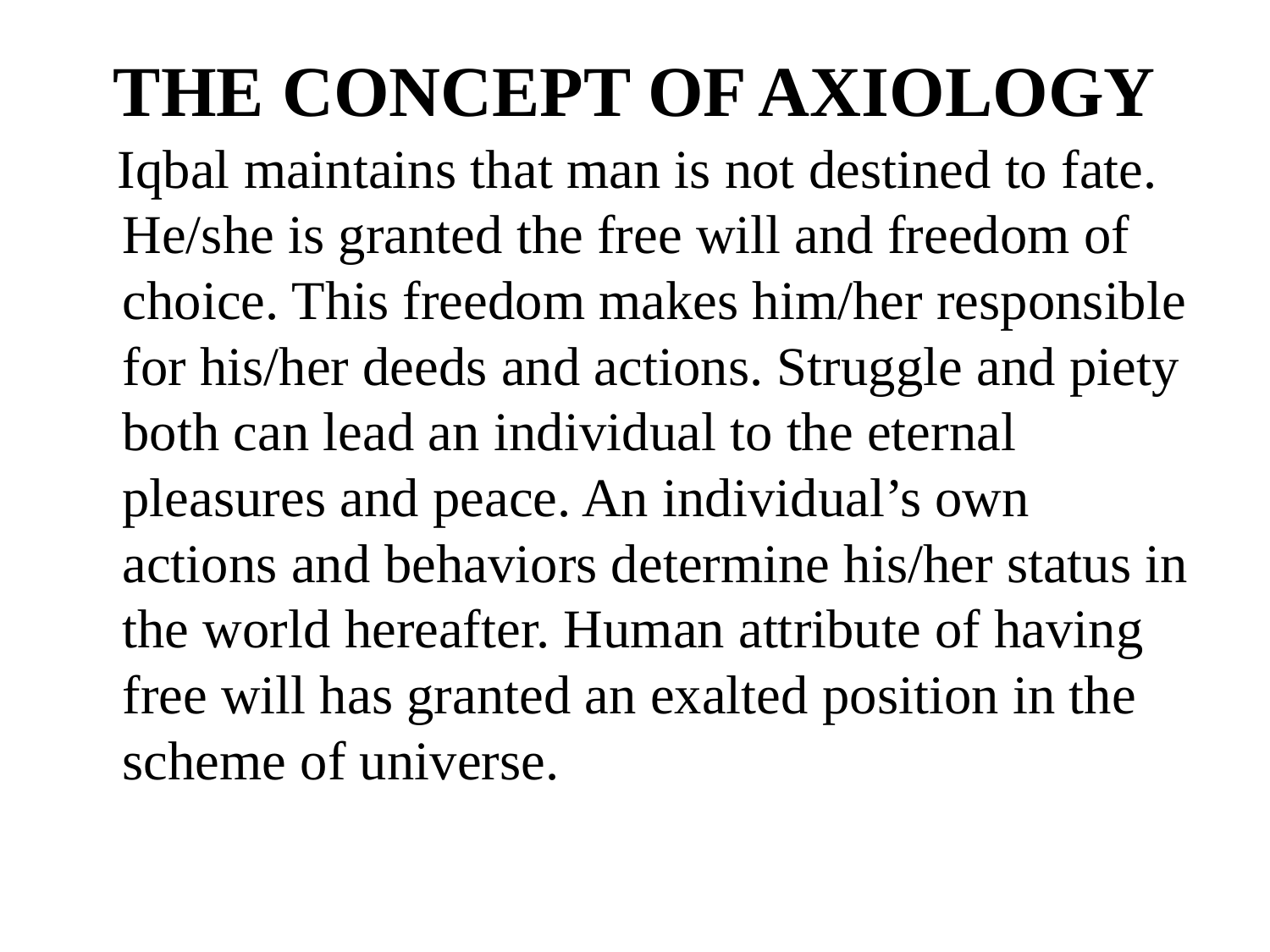

# THE CONCEPT OF AXIOLOGY
   Iqbal maintains that man is not destined to fate. He/she is granted the free will and freedom of choice. This freedom makes him/her responsible for his/her deeds and actions. Struggle and piety both can lead an individual to the eternal pleasures and peace. An individual’s own actions and behaviors determine his/her status in the world hereafter. Human attribute of having free will has granted an exalted position in the scheme of universe.